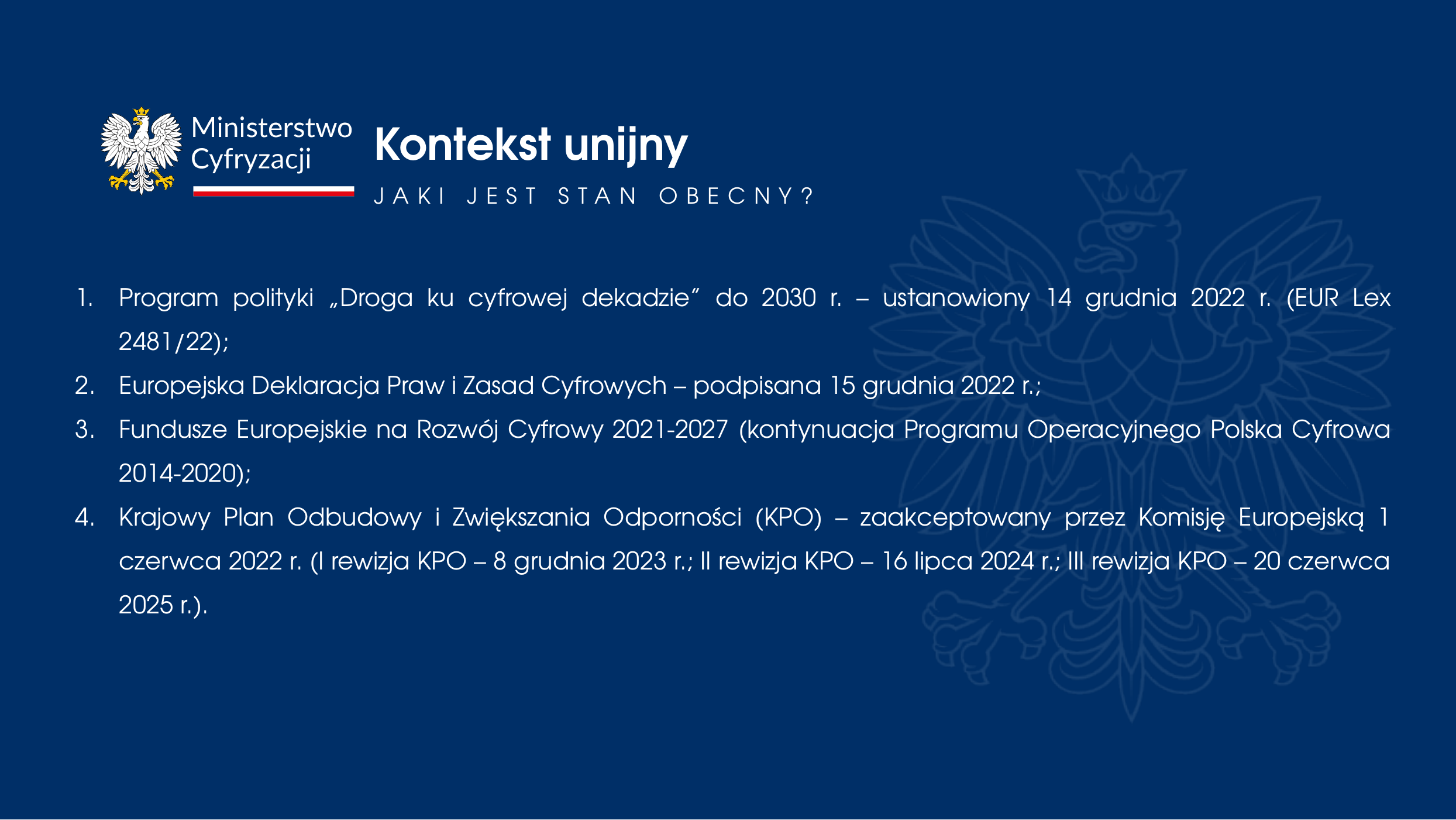

# Kontekst unijny JAKI JEST STAN OBECNY?
Program polityki „Droga ku cyfrowej dekadzie” do 2030 r. – ustanowiony 14 grudnia 2022 r. (EUR Lex 2481/22);
Europejska Deklaracja Praw i Zasad Cyfrowych – podpisana 15 grudnia 2022 r.;
Fundusze Europejskie na Rozwój Cyfrowy 2021-2027 (kontynuacja Programu Operacyjnego Polska Cyfrowa 2014-2020);
Krajowy Plan Odbudowy i Zwiększania Odporności (KPO) – zaakceptowany przez Komisję Europejską 1 czerwca 2022 r. (I rewizja KPO – 8 grudnia 2023 r.; II rewizja KPO – 16 lipca 2024 r.; III rewizja KPO – 20 czerwca 2025 r.).